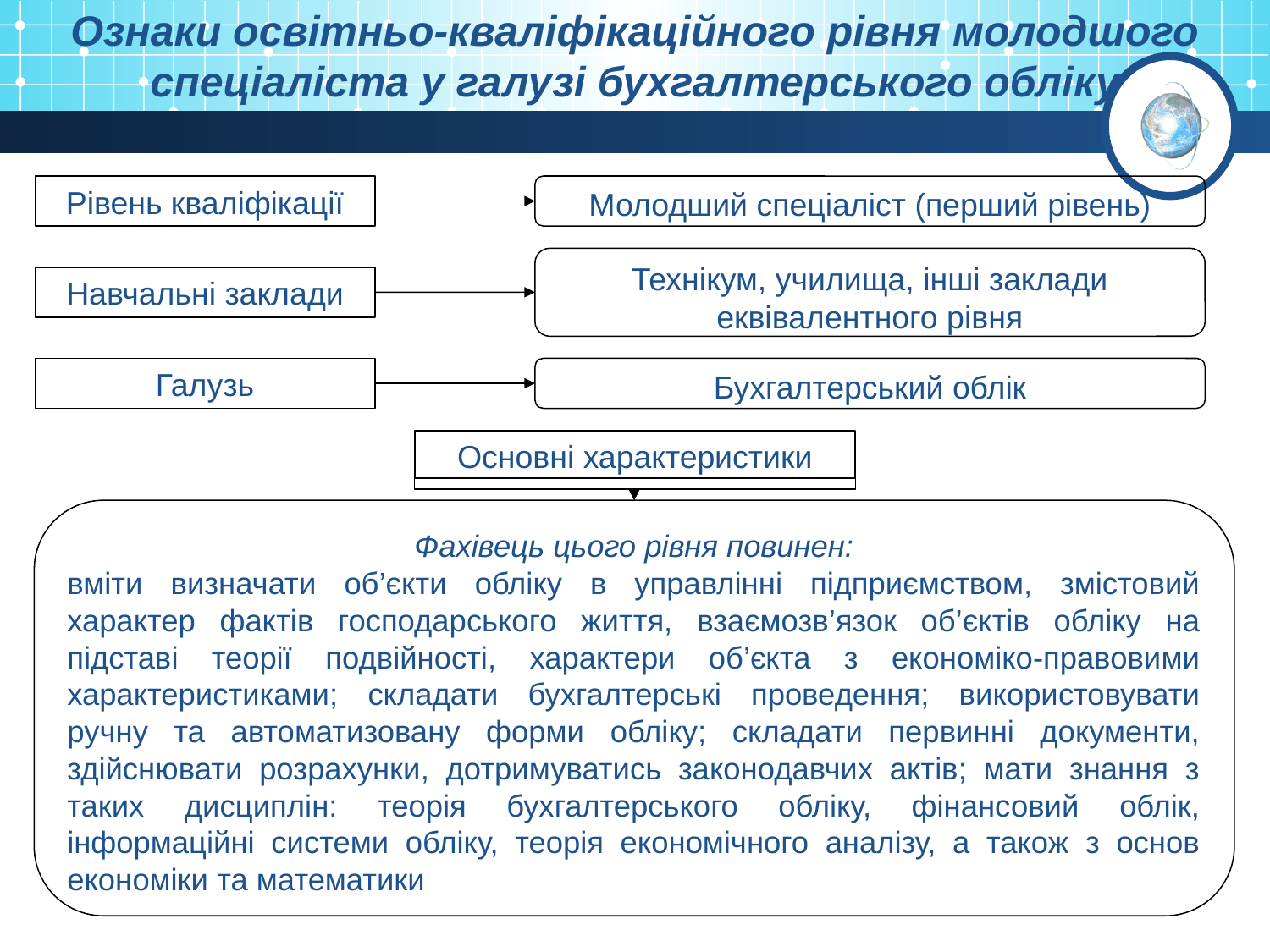

# Ознаки освітньо-кваліфікаційного рівня молодшого спеціаліста у галузі бухгалтерського обліку
Рівень кваліфікації
Молодший спеціаліст (перший рівень)
Технікум, училища, інші заклади еквівалентного рівня
Навчальні заклади
Галузь
Бухгалтерський облік
Основні характеристики
Фахівець цього рівня повинен:
вміти визначати об’єкти обліку в управлінні підприємством, змістовий характер фактів господарського життя, взаємозв’язок об’єктів обліку на підставі теорії подвійності, характери об’єкта з економіко-правовими характеристиками; складати бухгалтерські проведення; використовувати ручну та автоматизовану форми обліку; складати первинні документи, здійснювати розрахунки, дотримуватись законодавчих актів; мати знання з таких дисциплін: теорія бухгалтерського обліку, фінансовий облік, інформаційні системи обліку, теорія економічного аналізу, а також з основ економіки та математики